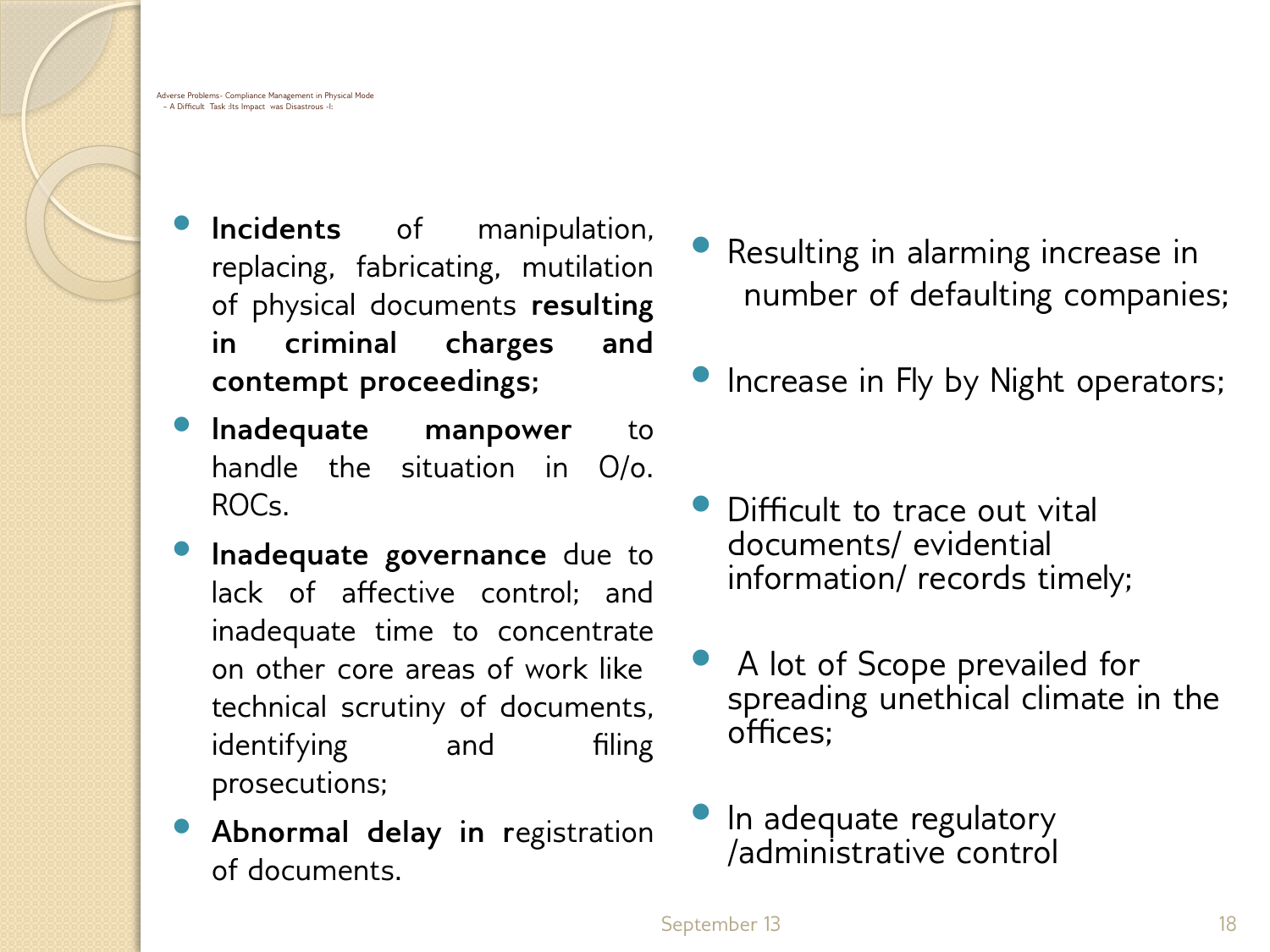

# Adverse Problems- Compliance Management in Physical Mode – A Difficult  Task :Its Impact  was Disastrous -I:

Resulting in alarming increase in
     number of defaulting companies;

Increase in Fly by Night operators;

Difficult to trace out vital documents/ evidential information/ records timely;

 A lot of Scope prevailed for spreading unethical climate in the offices;

In adequate regulatory /administrative control

Incidents of manipulation, replacing, fabricating, mutilation of physical documents resulting in criminal charges and contempt proceedings;
Inadequate manpower to handle the situation in O/o. ROCs.
Inadequate governance due to lack of affective control; and inadequate time to concentrate on other core areas of work like  technical scrutiny of documents, identifying and filing prosecutions;
Abnormal delay in registration of documents.
September 13
18